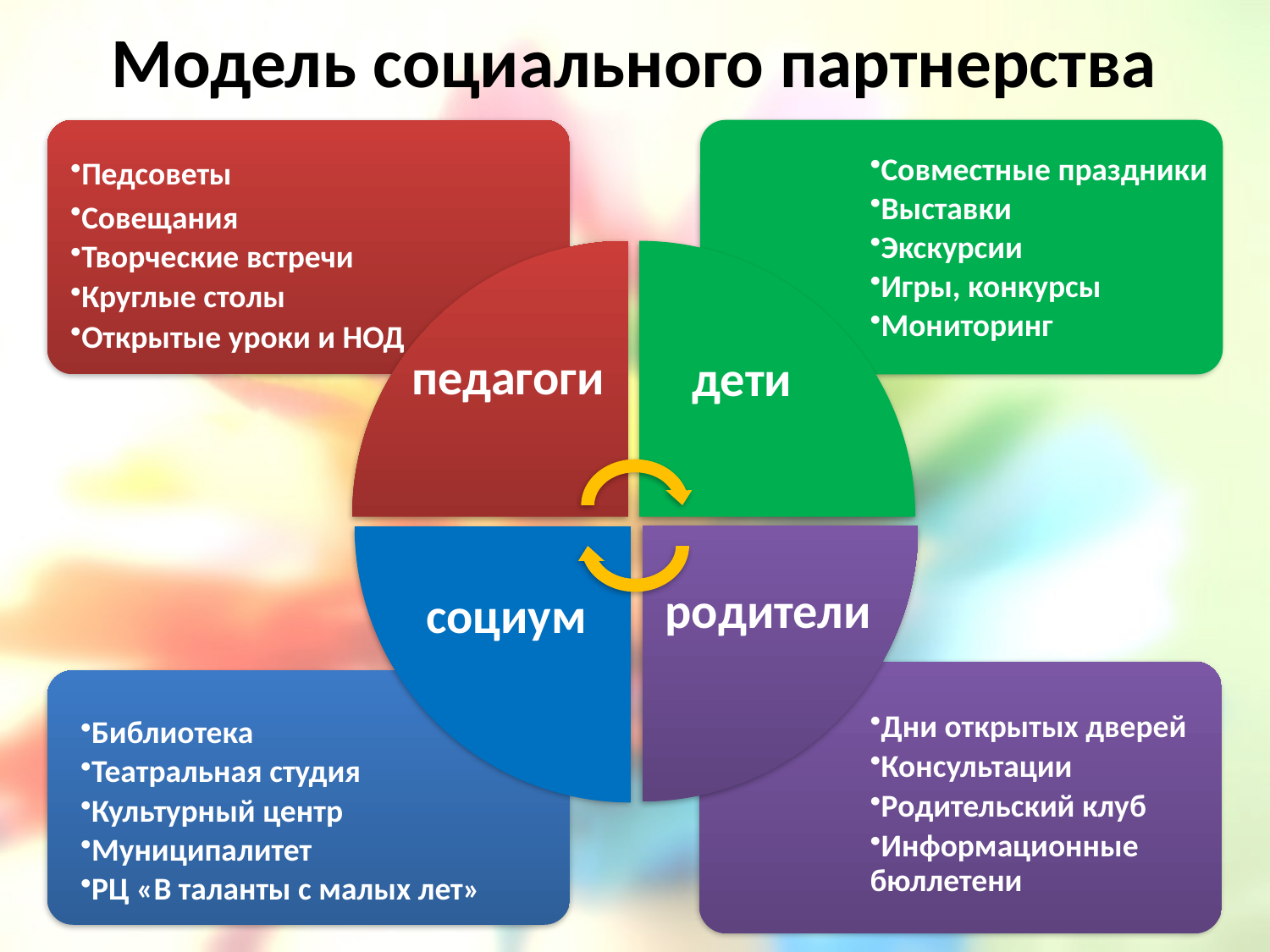

Модель социального партнерства
Дни открытых дверей
Консультации
Родительский клуб
Информационные бюллетени
Библиотека
Театральная студия
Культурный центр
Муниципалитет
РЦ «В таланты с малых лет»
Совместные праздники
Выставки
Экскурсии
Игры, конкурсы
Мониторинг
Педсоветы
Совещания
Творческие встречи
Круглые столы
Открытые уроки и НОД

педагоги
дети
родители
социум